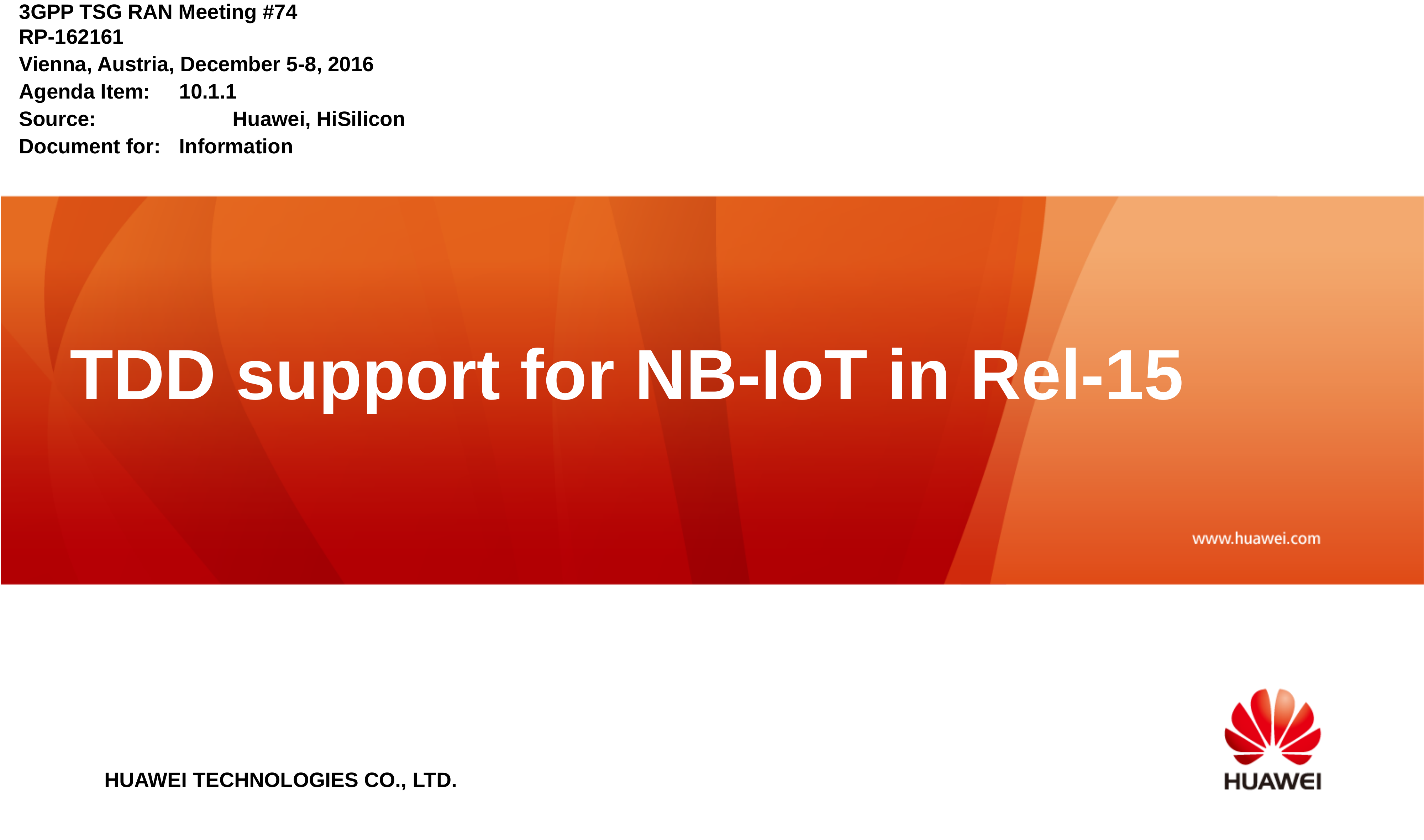

3GPP TSG RAN Meeting #74									       												RP-162161
Vienna, Austria, December 5-8, 2016
Agenda Item: 	10.1.1
Source: 			Huawei, HiSilicon
Document for:	Information
# TDD support for NB-IoT in Rel-15